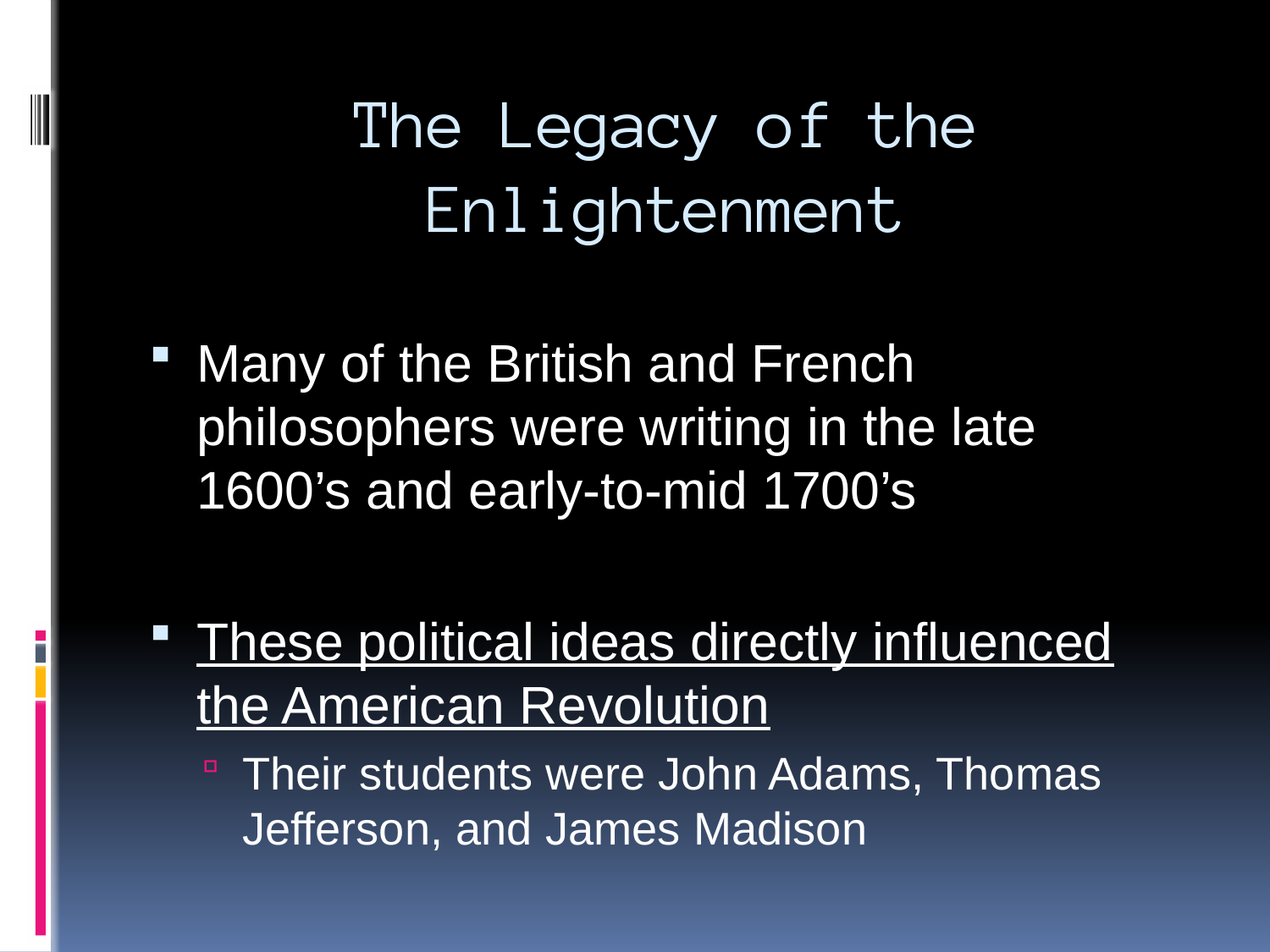

# The Legacy of the Enlightenment

Many of the British and French philosophers were writing in the late 1600’s and early-to-mid 1700’s

These political ideas directly influenced the American Revolution
Their students were John Adams, Thomas Jefferson, and James Madison